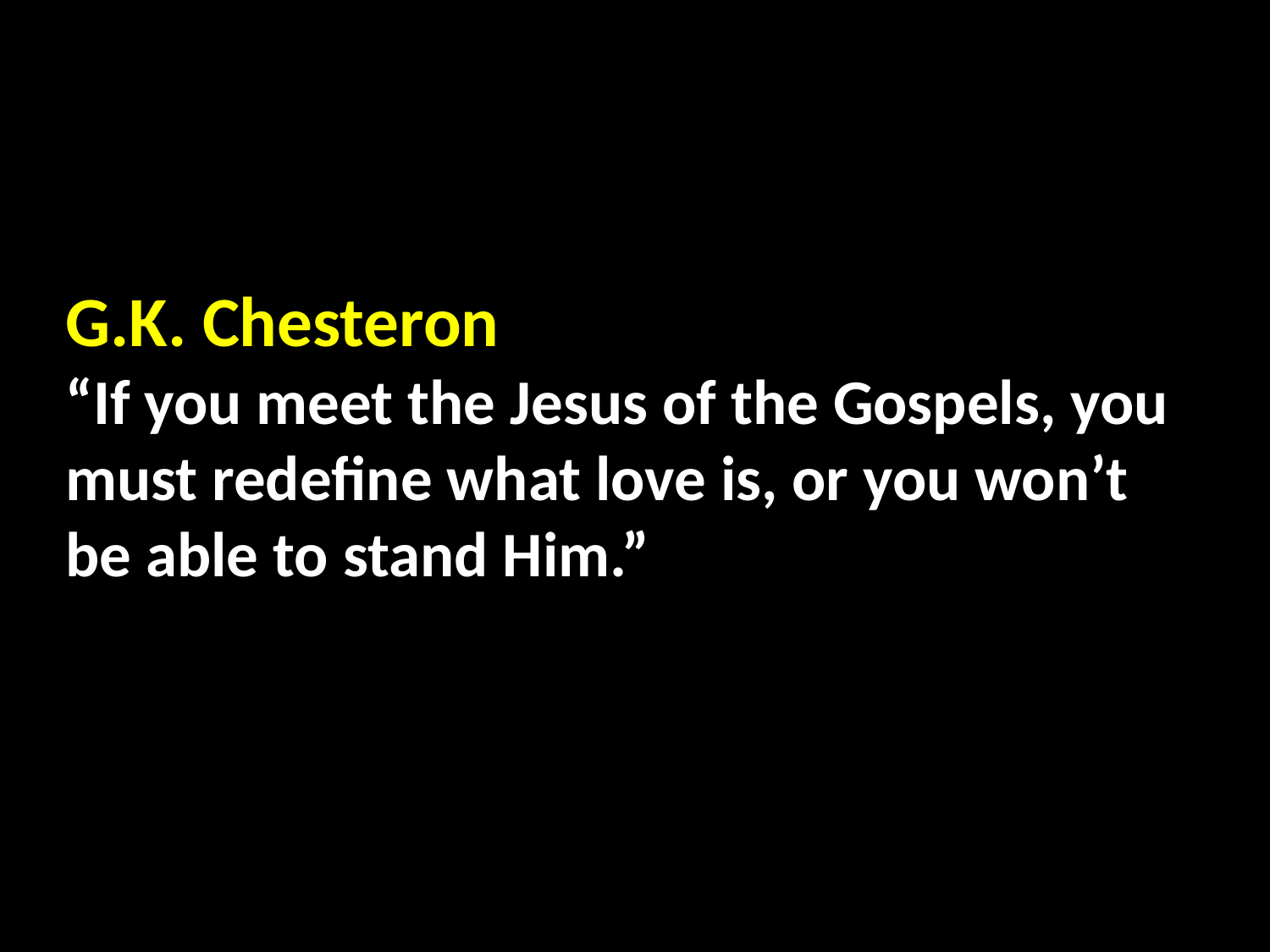

# G.K. Chesteron “If you meet the Jesus of the Gospels, you must redefine what love is, or you won’t be able to stand Him.”